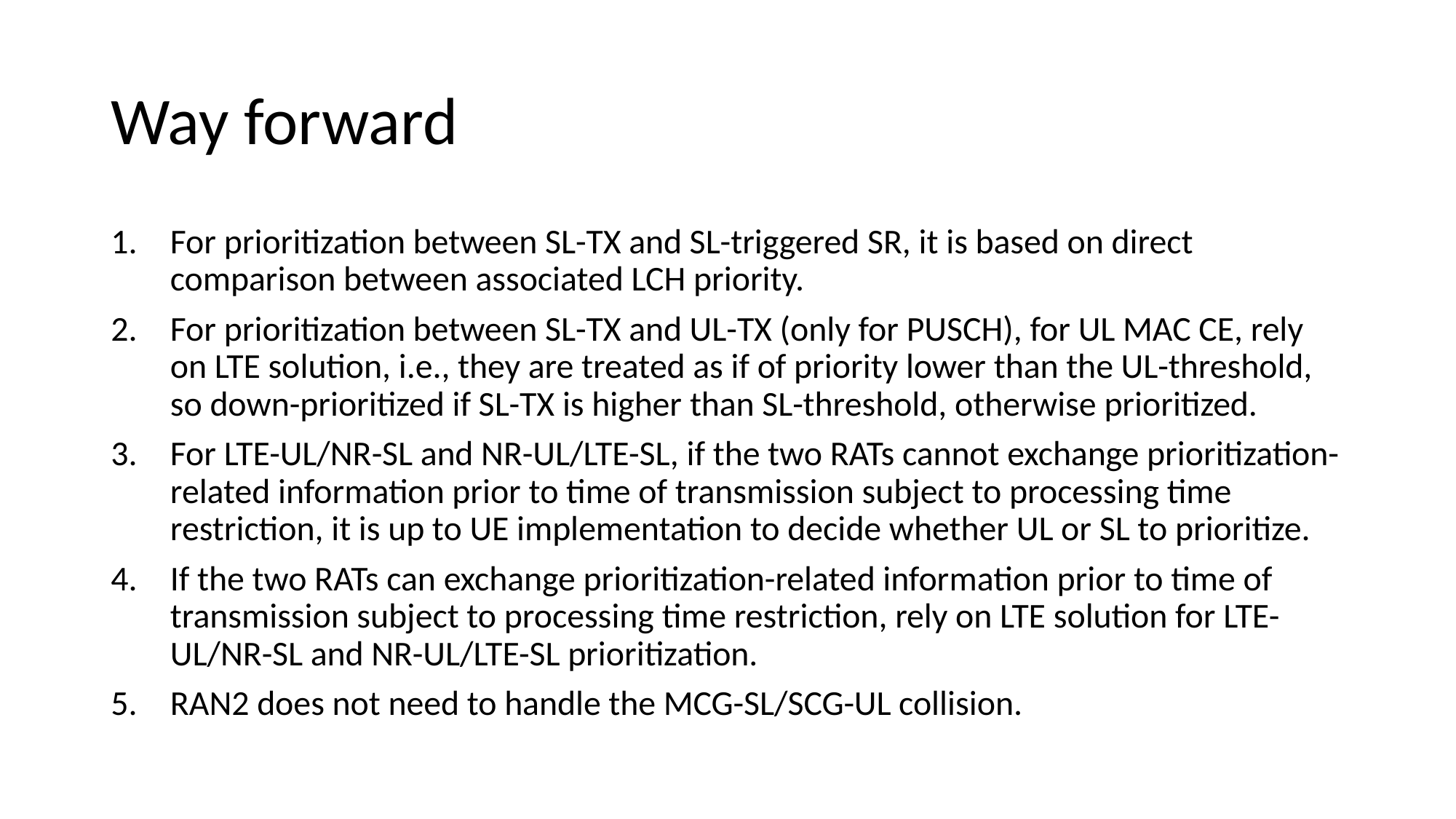

# Way forward
For prioritization between SL-TX and SL-triggered SR, it is based on direct comparison between associated LCH priority.
For prioritization between SL-TX and UL-TX (only for PUSCH), for UL MAC CE, rely on LTE solution, i.e., they are treated as if of priority lower than the UL-threshold, so down-prioritized if SL-TX is higher than SL-threshold, otherwise prioritized.
For LTE-UL/NR-SL and NR-UL/LTE-SL, if the two RATs cannot exchange prioritization-related information prior to time of transmission subject to processing time restriction, it is up to UE implementation to decide whether UL or SL to prioritize.
If the two RATs can exchange prioritization-related information prior to time of transmission subject to processing time restriction, rely on LTE solution for LTE-UL/NR-SL and NR-UL/LTE-SL prioritization.
RAN2 does not need to handle the MCG-SL/SCG-UL collision.